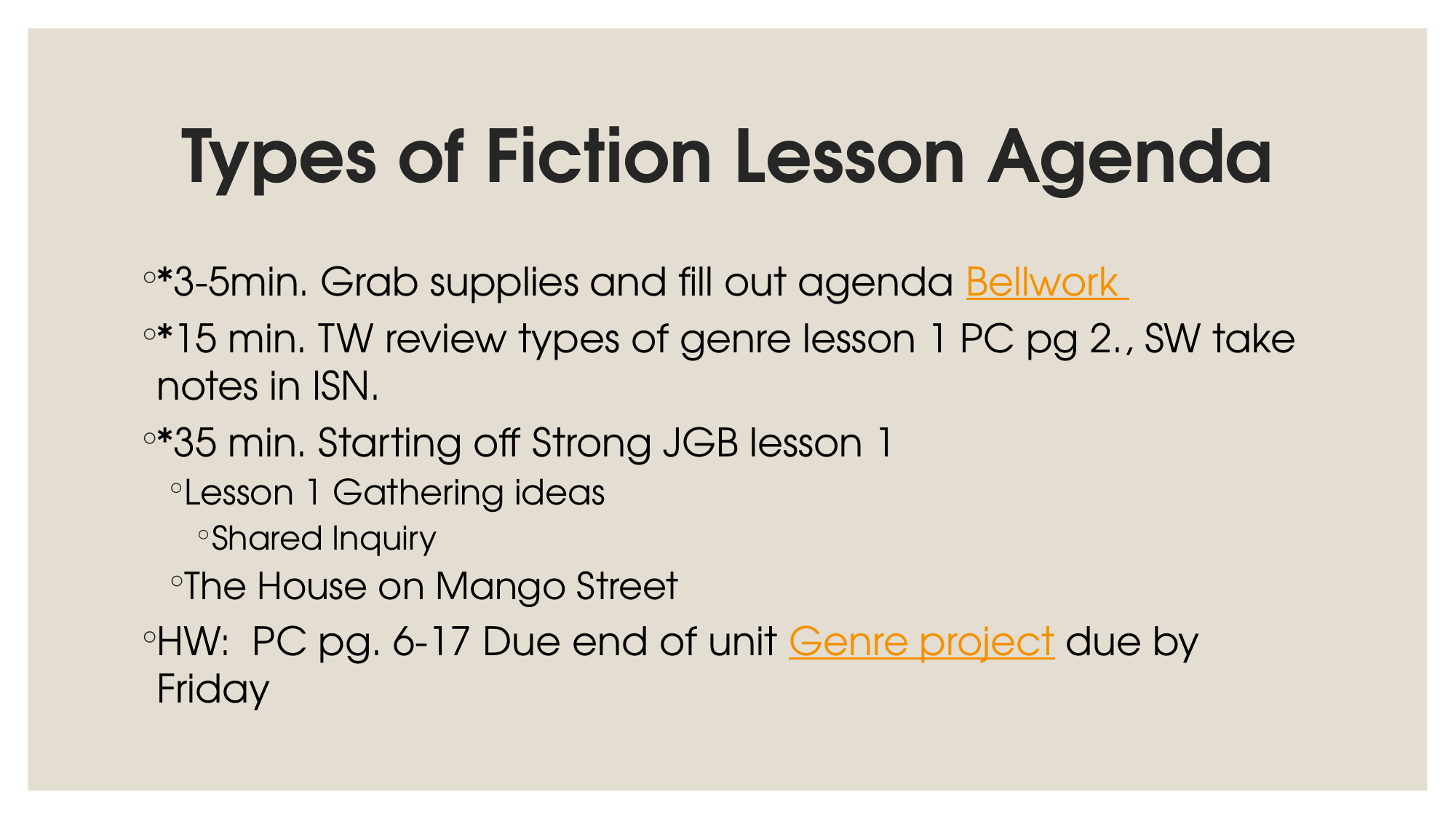

# Types of Fiction Lesson Agenda
*3-5min. Grab supplies and fill out agenda Bellwork
*15 min. TW review types of genre lesson 1 PC pg 2., SW take notes in ISN.
*35 min. Starting off Strong JGB lesson 1
Lesson 1 Gathering ideas
Shared Inquiry
The House on Mango Street
HW:  PC pg. 6-17 Due end of unit Genre project due by Friday